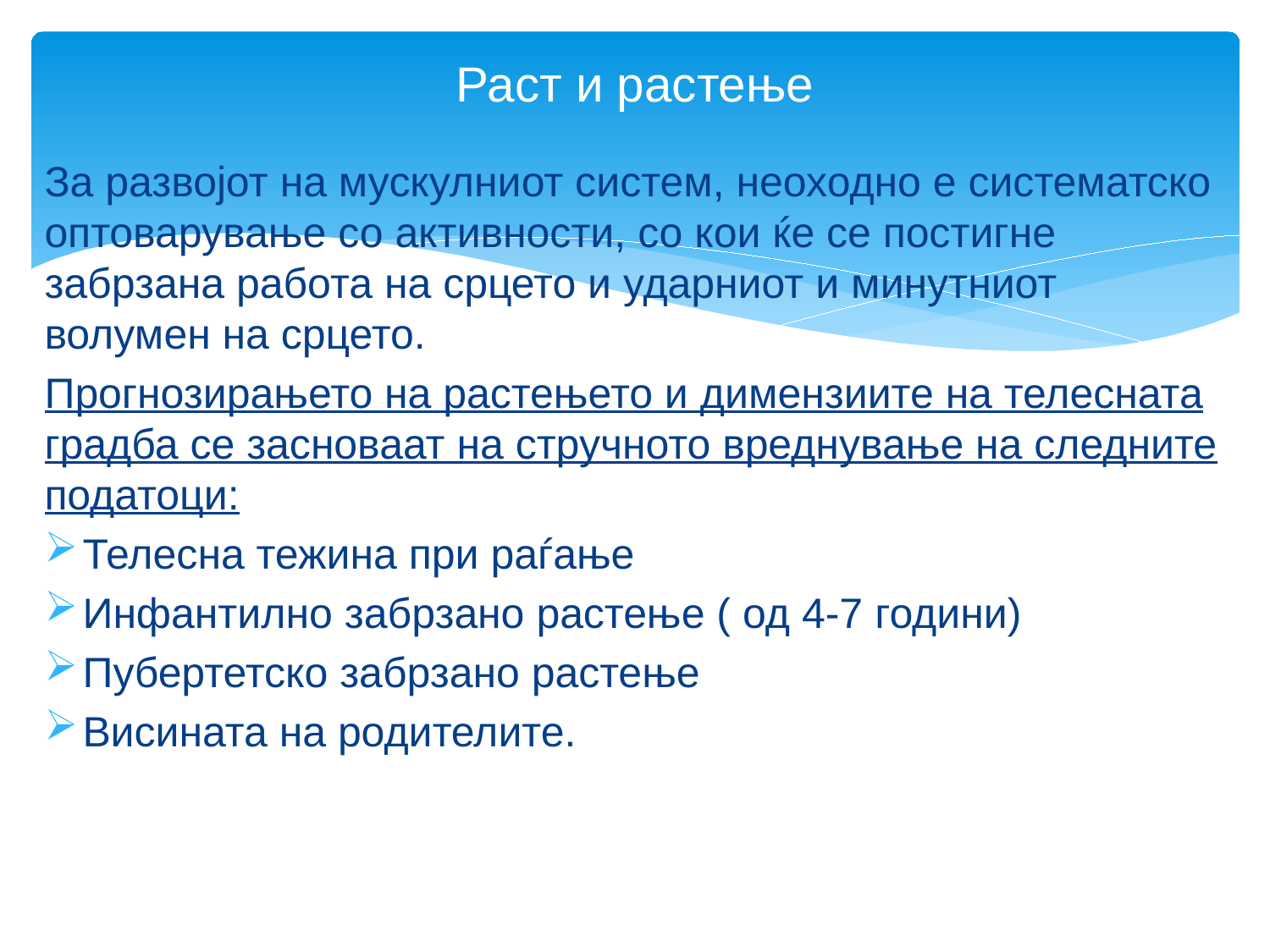

# Раст и растење
За развојот на мускулниот систем, неоходно е систематско оптоварување со активности, со кои ќе се постигне забрзана работа на срцето и ударниот и минутниот волумен на срцето.
Прогнозирањето на растењето и димензиите на телесната градба се засноваат на стручното вреднување на следните податоци:
Телесна тежина при раѓање
Инфантилно забрзано растење ( од 4-7 години)
Пубертетско забрзано растење
Висината на родителите.